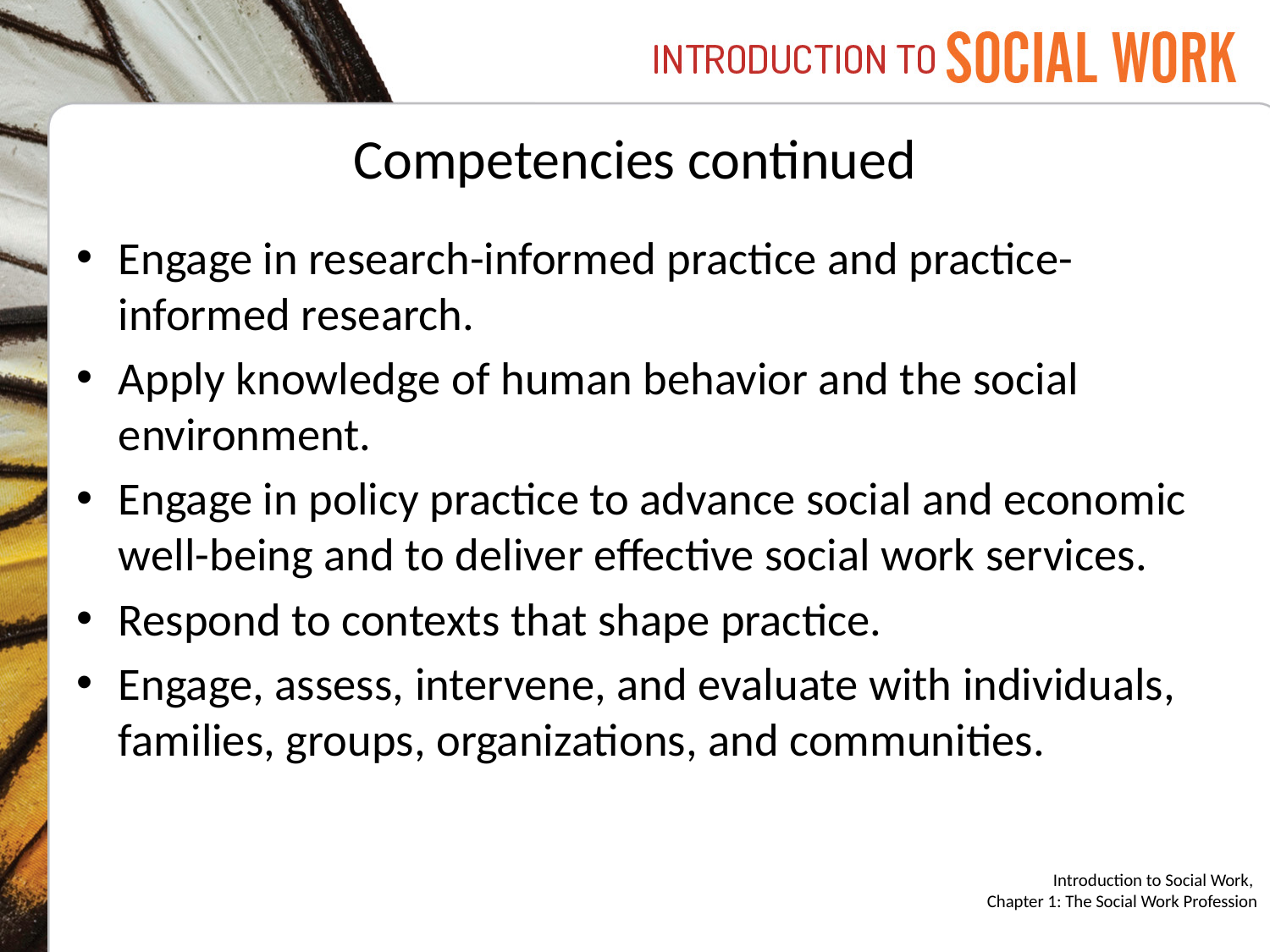

# Competencies continued
Engage in research-informed practice and practice-informed research.
Apply knowledge of human behavior and the social environment.
Engage in policy practice to advance social and economic well-being and to deliver effective social work services.
Respond to contexts that shape practice.
Engage, assess, intervene, and evaluate with individuals, families, groups, organizations, and communities.

Introduction to Social Work,
Chapter 1: The Social Work Profession